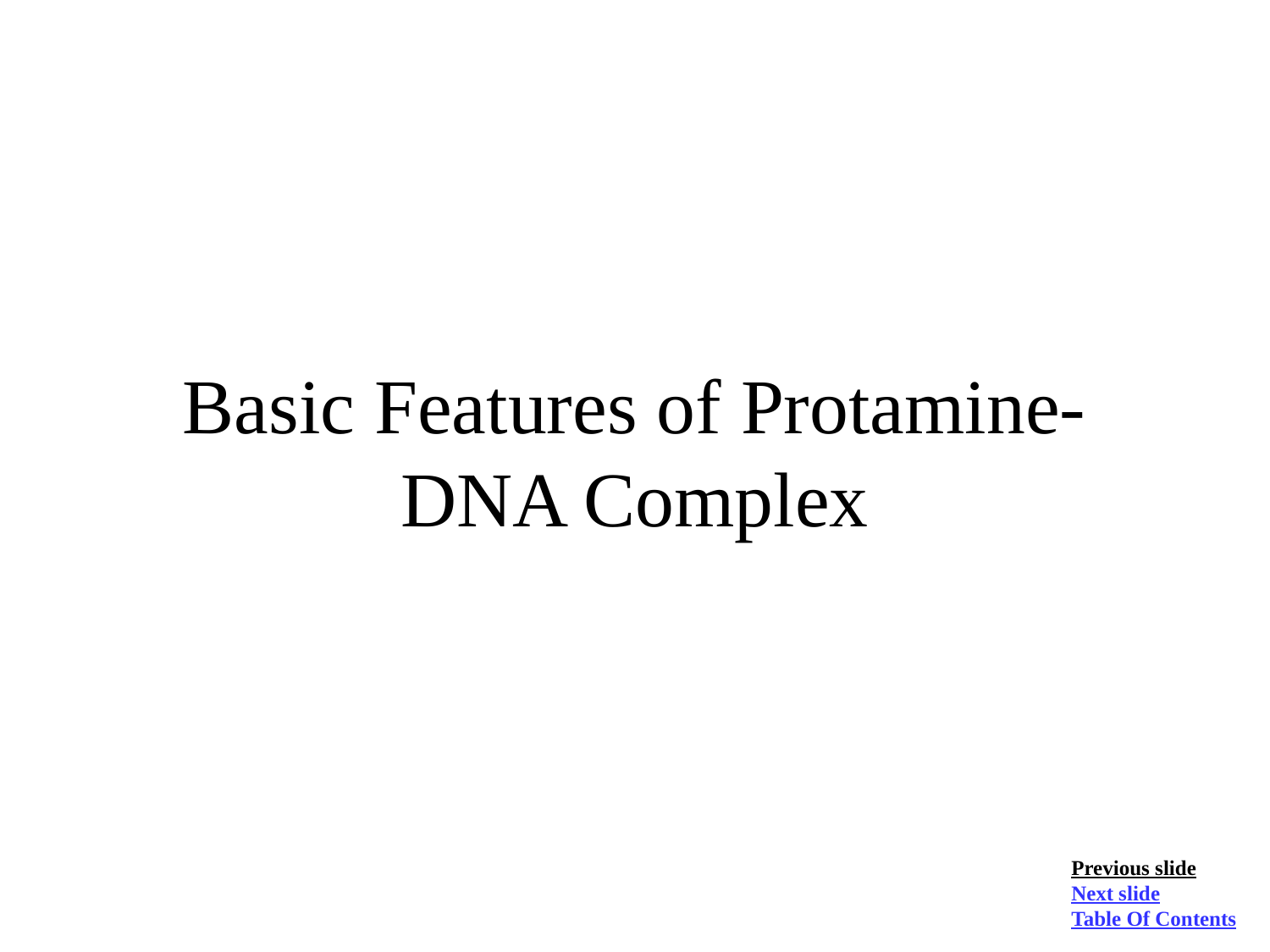

Basic Features of Protamine-DNA Complex
Previous slide
Next slide
Table Of Contents